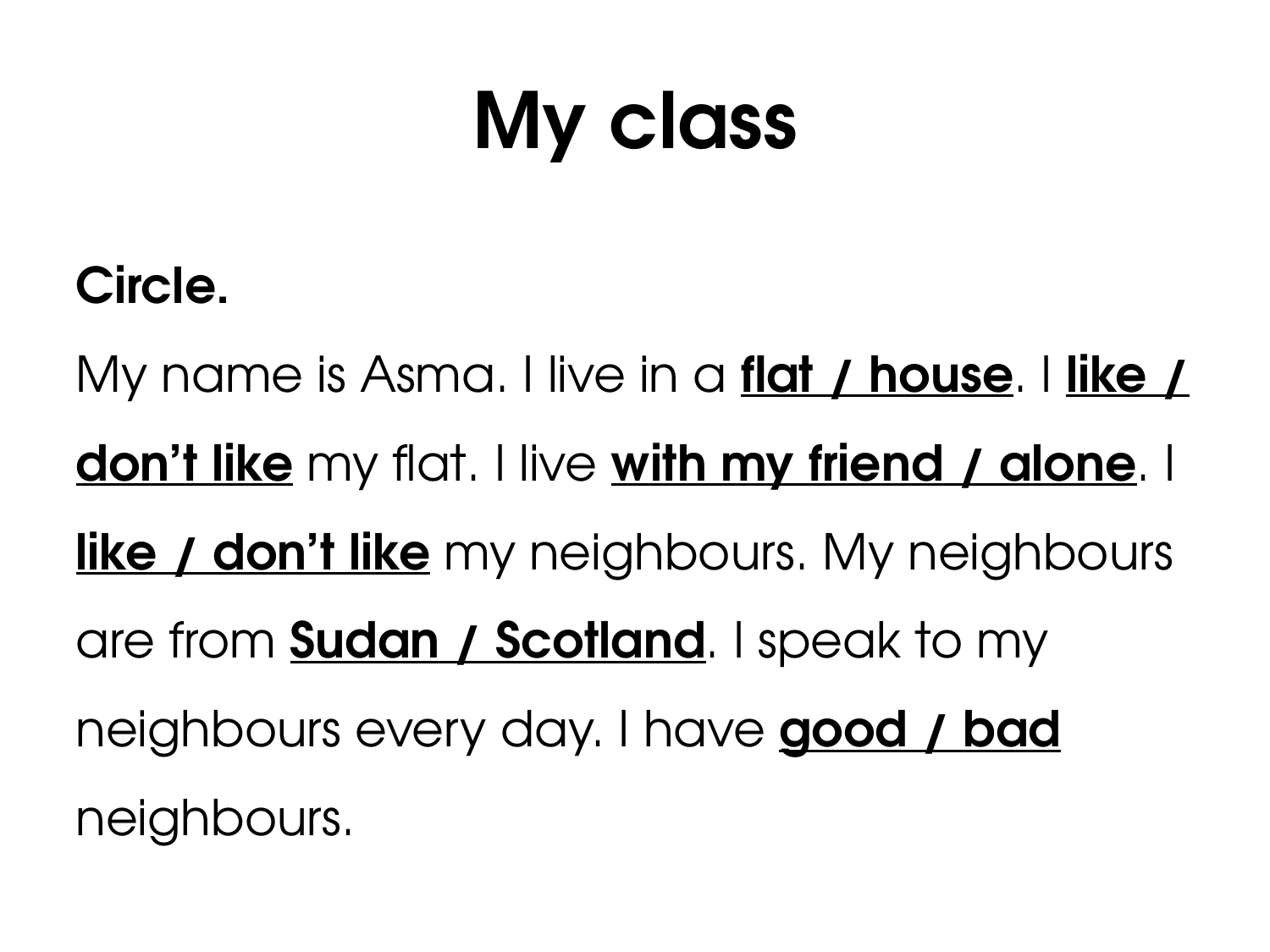

# My class
Circle.
My name is Asma. I live in a flat / house. I like / don’t like my flat. I live with my friend / alone. I like / don’t like my neighbours. My neighbours are from Sudan / Scotland. I speak to my neighbours every day. I have good / bad neighbours.